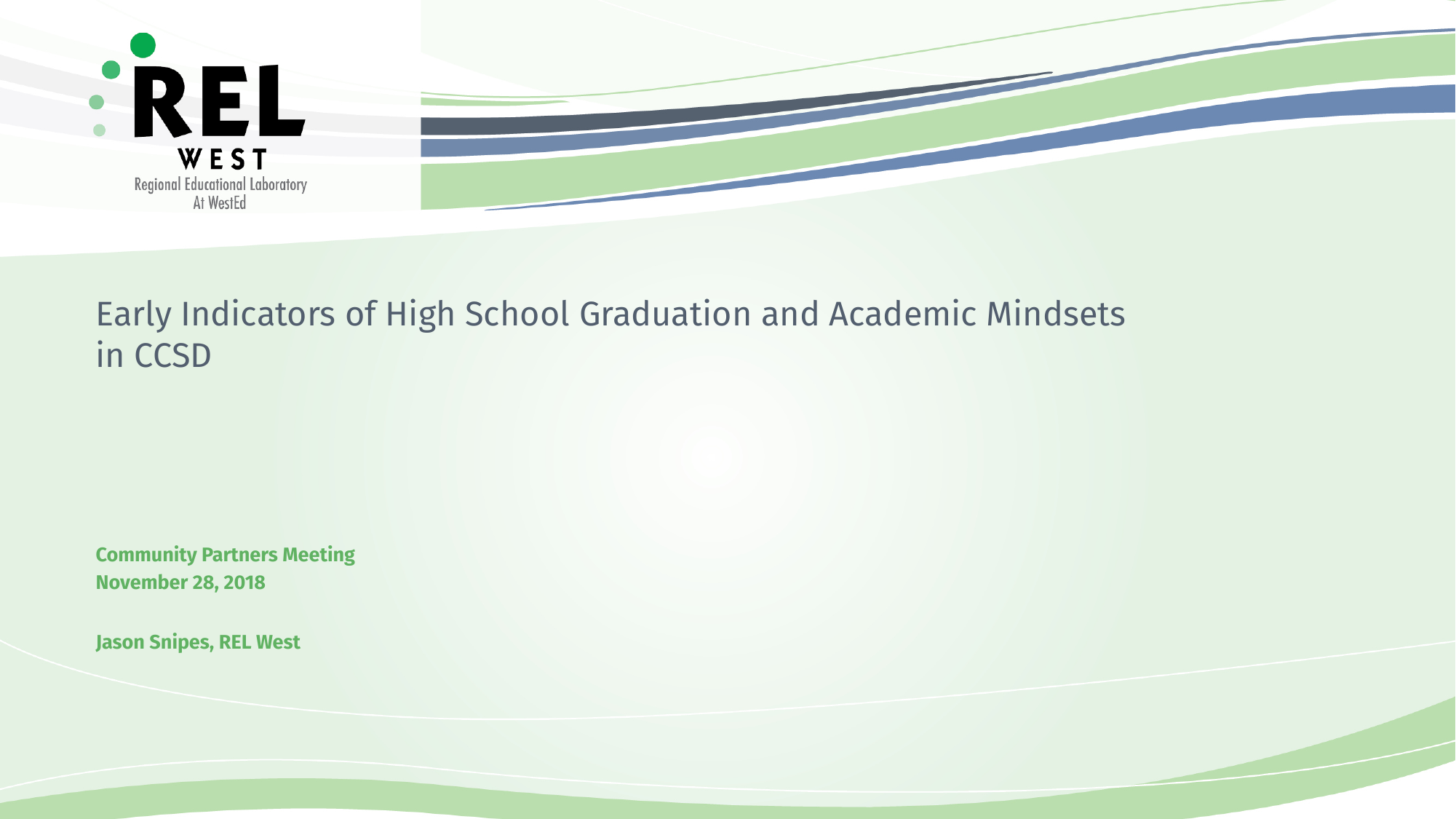

# Early Indicators of High School Graduation and Academic Mindsets in CCSD
Community Partners Meeting
November 28, 2018
Jason Snipes, REL West